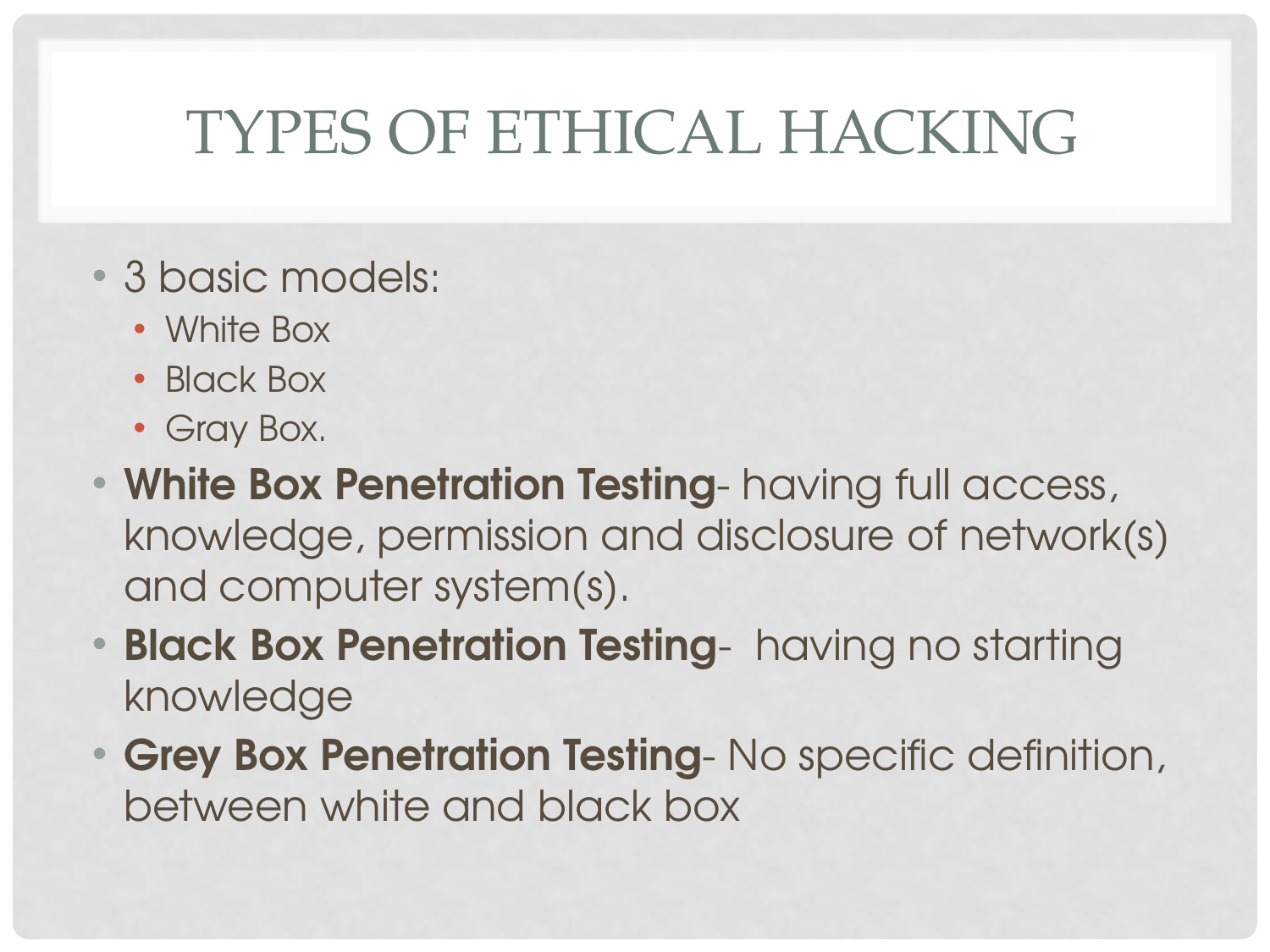

# Types of ethical hacking
3 basic models:
White Box
Black Box
Gray Box.
White Box Penetration Testing- having full access, knowledge, permission and disclosure of network(s) and computer system(s).
Black Box Penetration Testing-  having no starting knowledge
Grey Box Penetration Testing- No specific definition, between white and black box